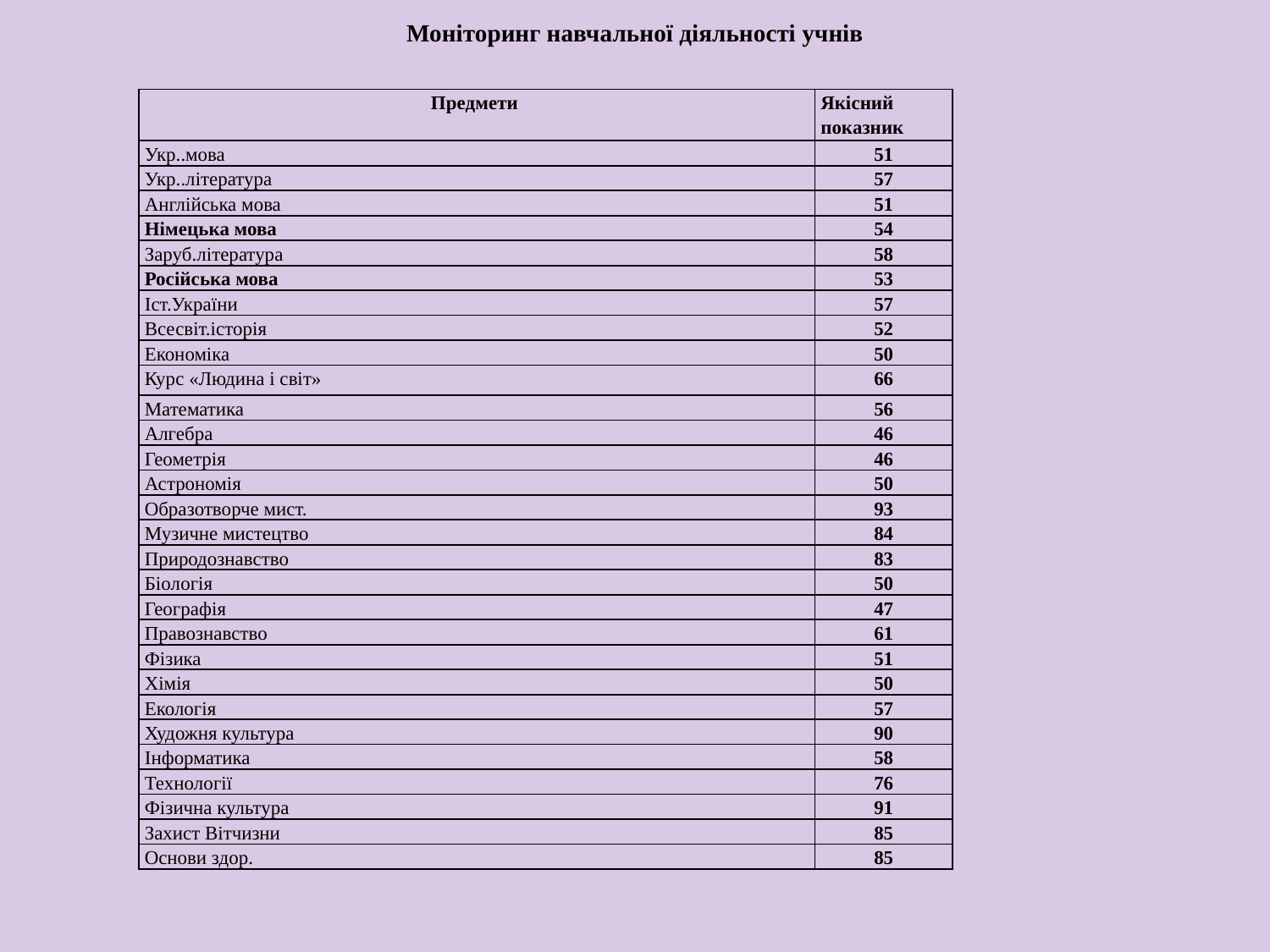

Моніторинг навчальної діяльності учнів

| Предмети | Якісний показник |
| --- | --- |
| Укр..мова | 51 |
| Укр..література | 57 |
| Англійська мова | 51 |
| Німецька мова | 54 |
| Заруб.література | 58 |
| Російська мова | 53 |
| Іст.України | 57 |
| Всесвіт.історія | 52 |
| Економіка | 50 |
| Курс «Людина і світ» | 66 |
| Математика | 56 |
| Алгебра | 46 |
| Геометрія | 46 |
| Астрономія | 50 |
| Образотворче мист. | 93 |
| Музичне мистецтво | 84 |
| Природознавство | 83 |
| Біологія | 50 |
| Географія | 47 |
| Правознавство | 61 |
| Фізика | 51 |
| Хімія | 50 |
| Екологія | 57 |
| Художня культура | 90 |
| Інформатика | 58 |
| Технології | 76 |
| Фізична культура | 91 |
| Захист Вітчизни | 85 |
| Основи здор. | 85 |